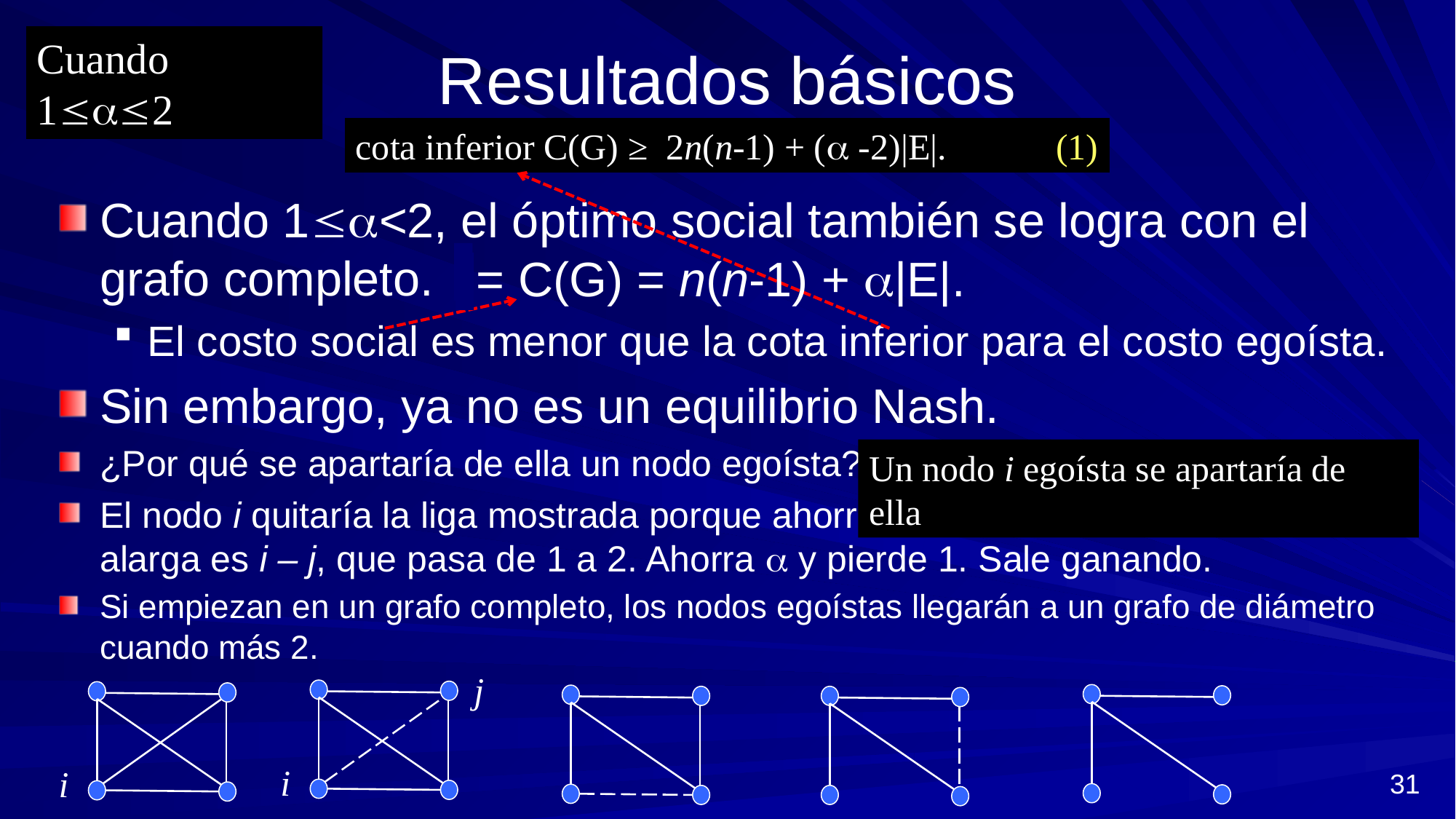

# Resultados básicos
Cuando 1≤α≤2
cota inferior C(G) ≥  2n(n-1) + (α -2)|E|.            (1)
Cuando 1≤α<2, el óptimo social también se logra con el grafo completo.
El costo social es menor que la cota inferior para el costo egoísta.
Sin embargo, ya no es un equilibrio Nash.
¿Por qué se apartaría de ella un nodo egoísta?
El nodo i quitaría la liga mostrada porque ahorra α>1. El único camino que se alarga es i – j, que pasa de 1 a 2. Ahorra α y pierde 1. Sale ganando.
Si empiezan en un grafo completo, los nodos egoístas llegarán a un grafo de diámetro cuando más 2.

= C(G) = n(n-1) + α|E|.

Un nodo i egoísta se apartaría de ella
j

i
i
31